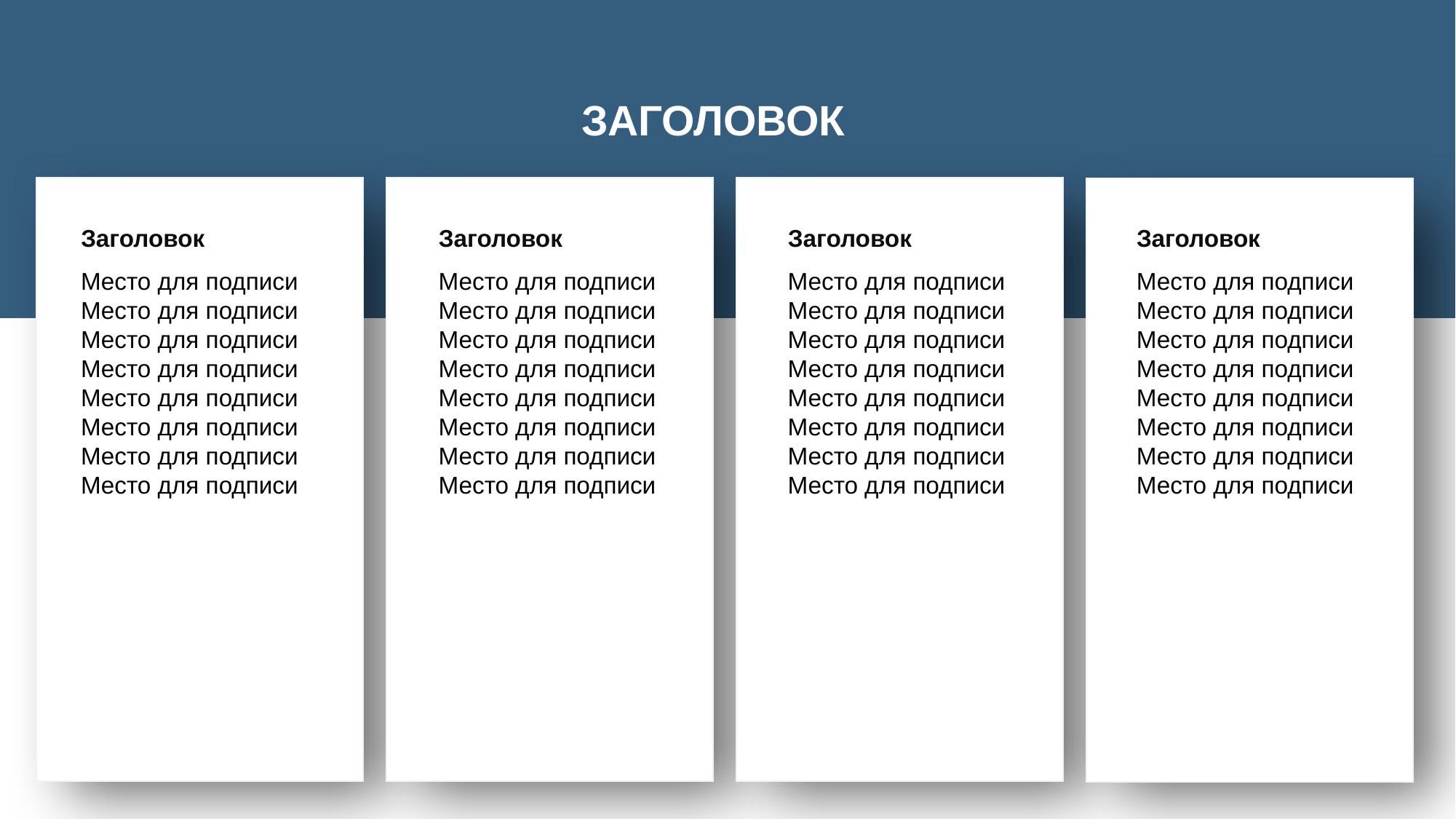

ЗАГОЛОВОК

Заголовок
Заголовок
Заголовок
Заголовок
Место для подписи Место для подписи Место для подписи Место для подписи Место для подписи Место для подписи Место для подписи Место для подписи
Место для подписи Место для подписи Место для подписи Место для подписи Место для подписи Место для подписи Место для подписи Место для подписи
Место для подписи Место для подписи Место для подписи Место для подписи Место для подписи Место для подписи Место для подписи Место для подписи
Место для подписи Место для подписи Место для подписи Место для подписи Место для подписи Место для подписи Место для подписи Место для подписи